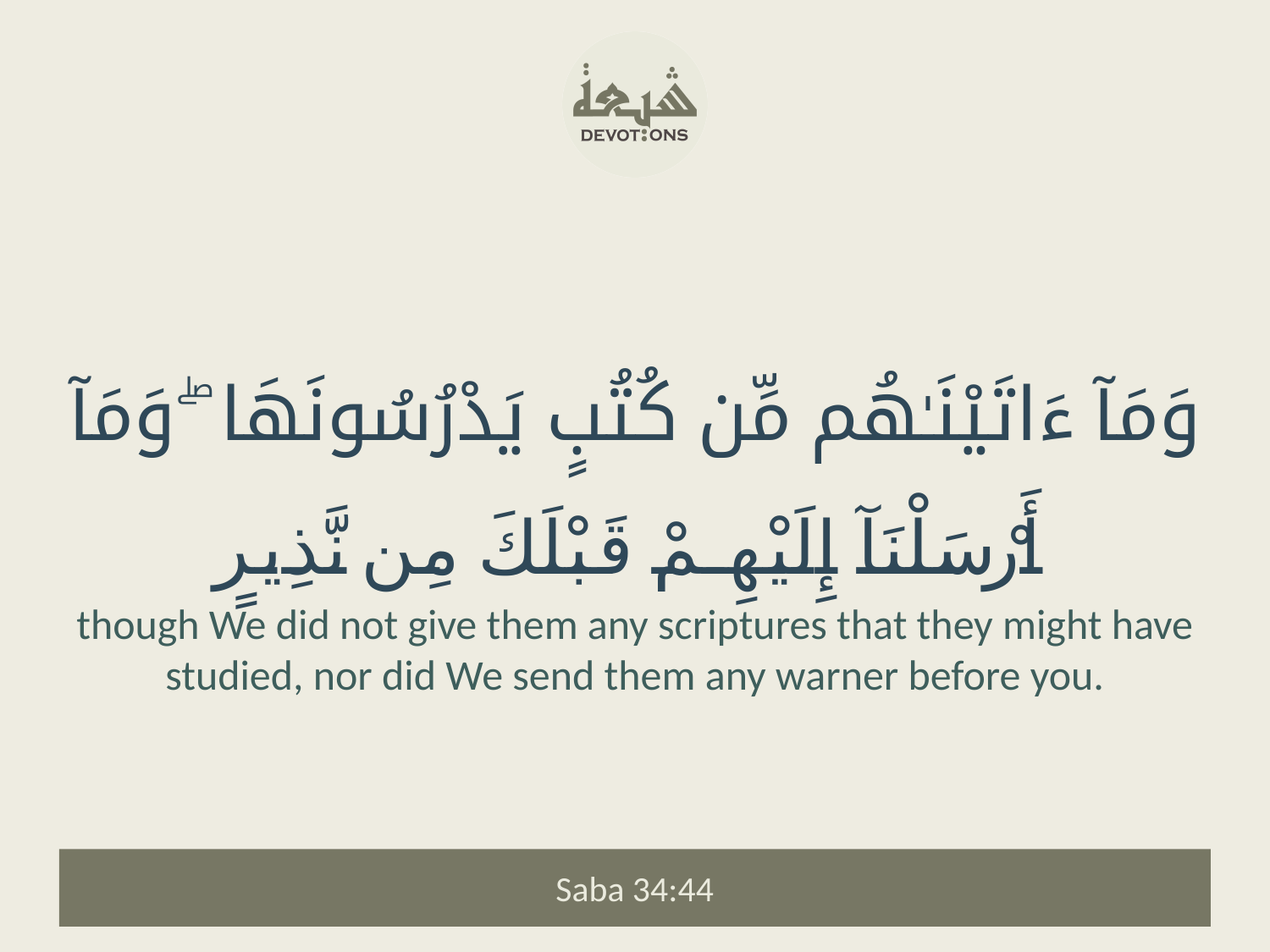

وَمَآ ءَاتَيْنَـٰهُم مِّن كُتُبٍ يَدْرُسُونَهَا ۖ وَمَآ أَرْسَلْنَآ إِلَيْهِمْ قَبْلَكَ مِن نَّذِيرٍ
though We did not give them any scriptures that they might have studied, nor did We send them any warner before you.
Saba 34:44